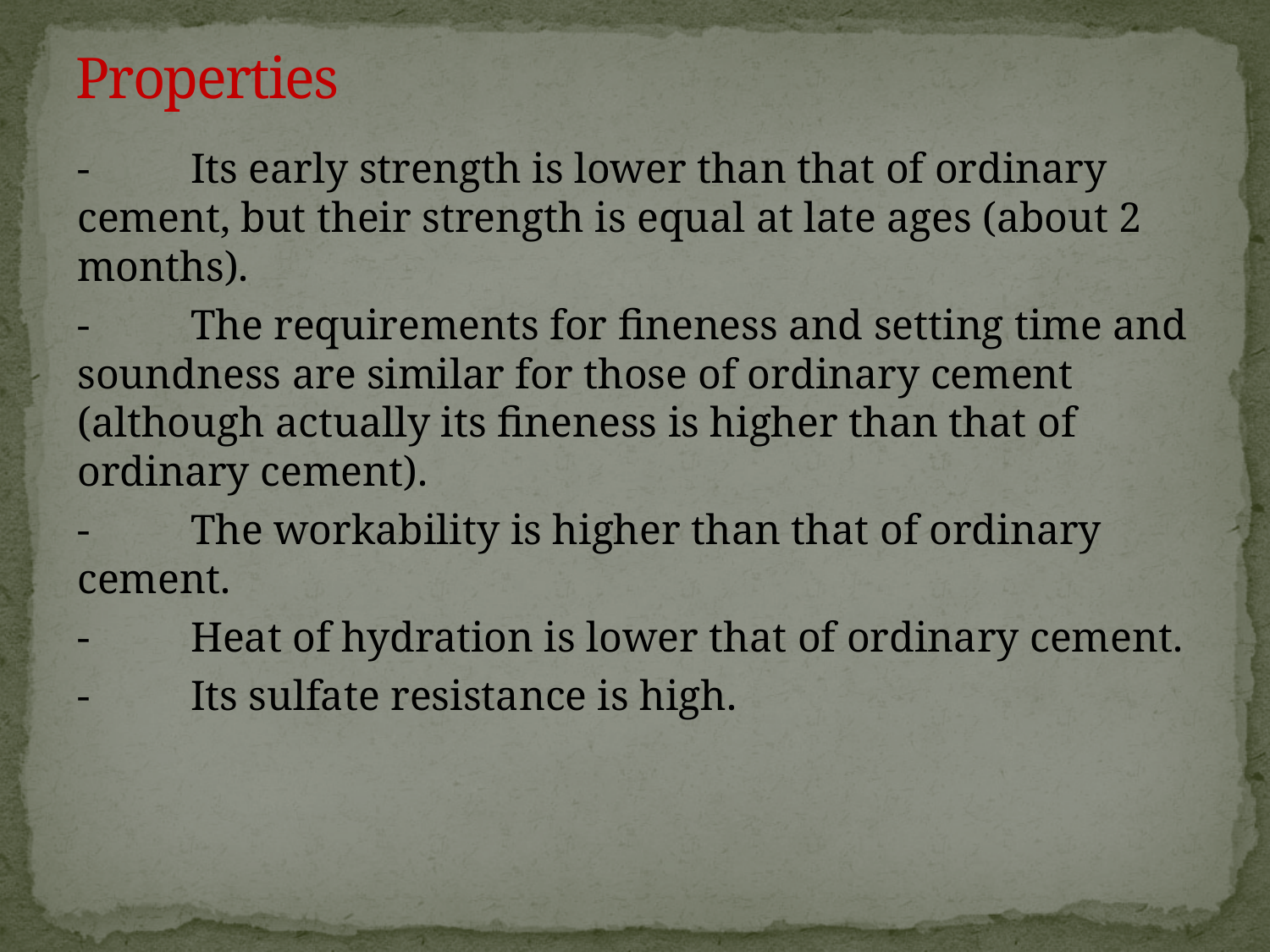

# Properties
-	Its early strength is lower than that of ordinary cement, but their strength is equal at late ages (about 2 months).
-	The requirements for fineness and setting time and soundness are similar for those of ordinary cement (although actually its fineness is higher than that of ordinary cement).
-	The workability is higher than that of ordinary cement.
-	Heat of hydration is lower that of ordinary cement.
-	Its sulfate resistance is high.